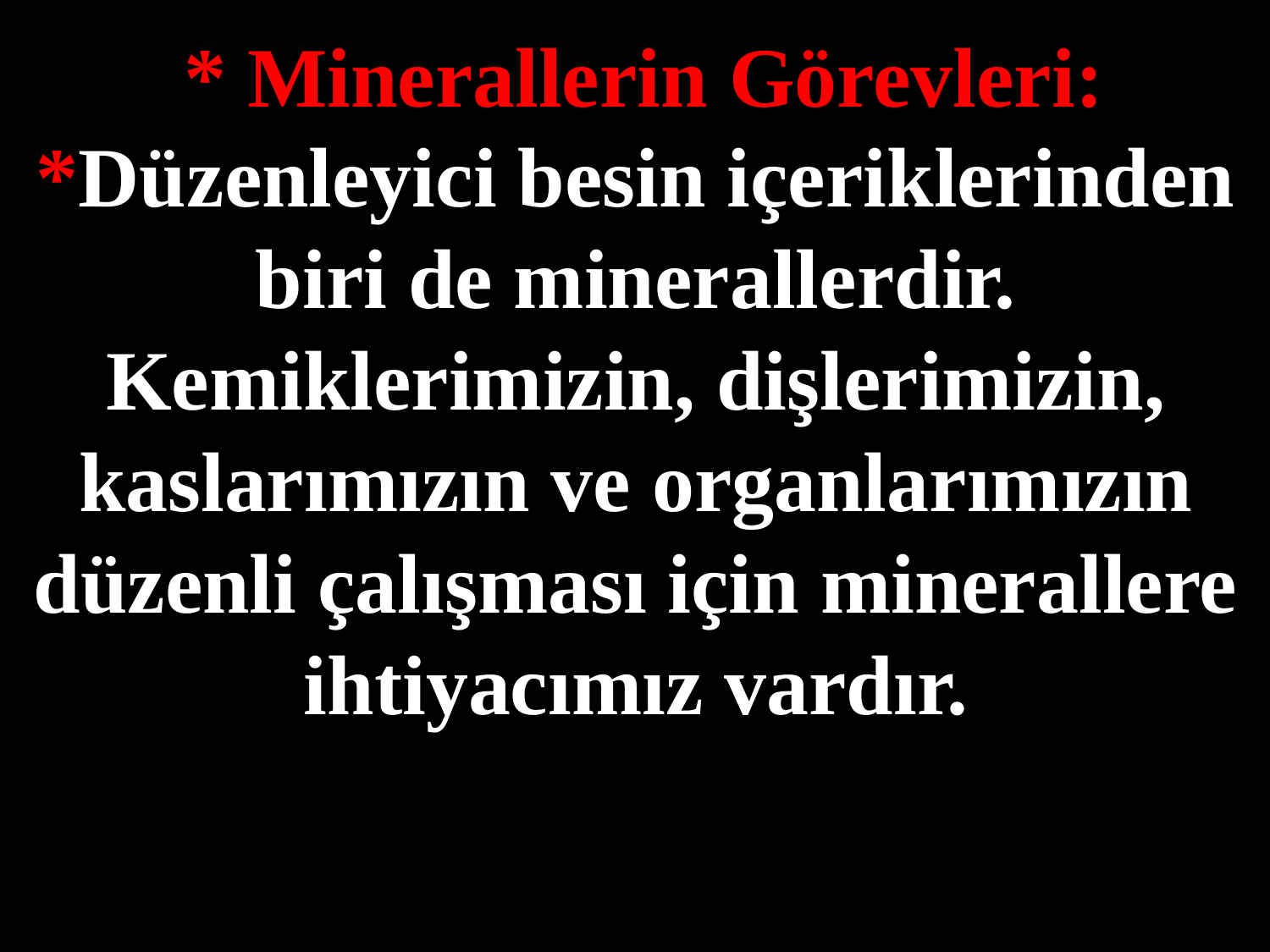

* Minerallerin Görevleri:
*Düzenleyici besin içeriklerinden biri de minerallerdir. Kemiklerimizin, dişlerimizin, kaslarımızın ve organlarımızın düzenli çalışması için minerallere ihtiyacımız vardır.
#